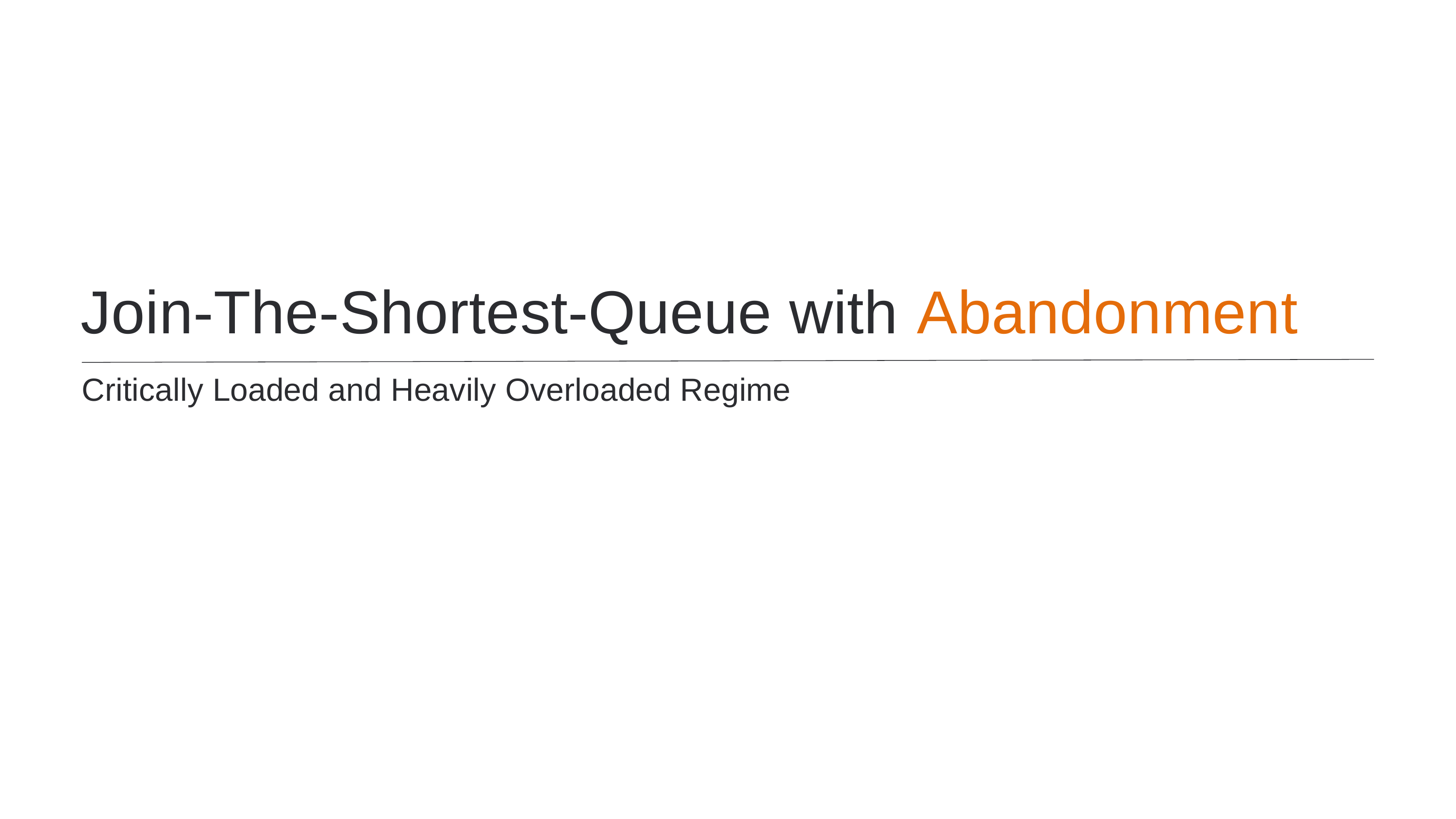

Join-The-Shortest-Queue with Abandonment

Critically Loaded and Heavily Overloaded Regime